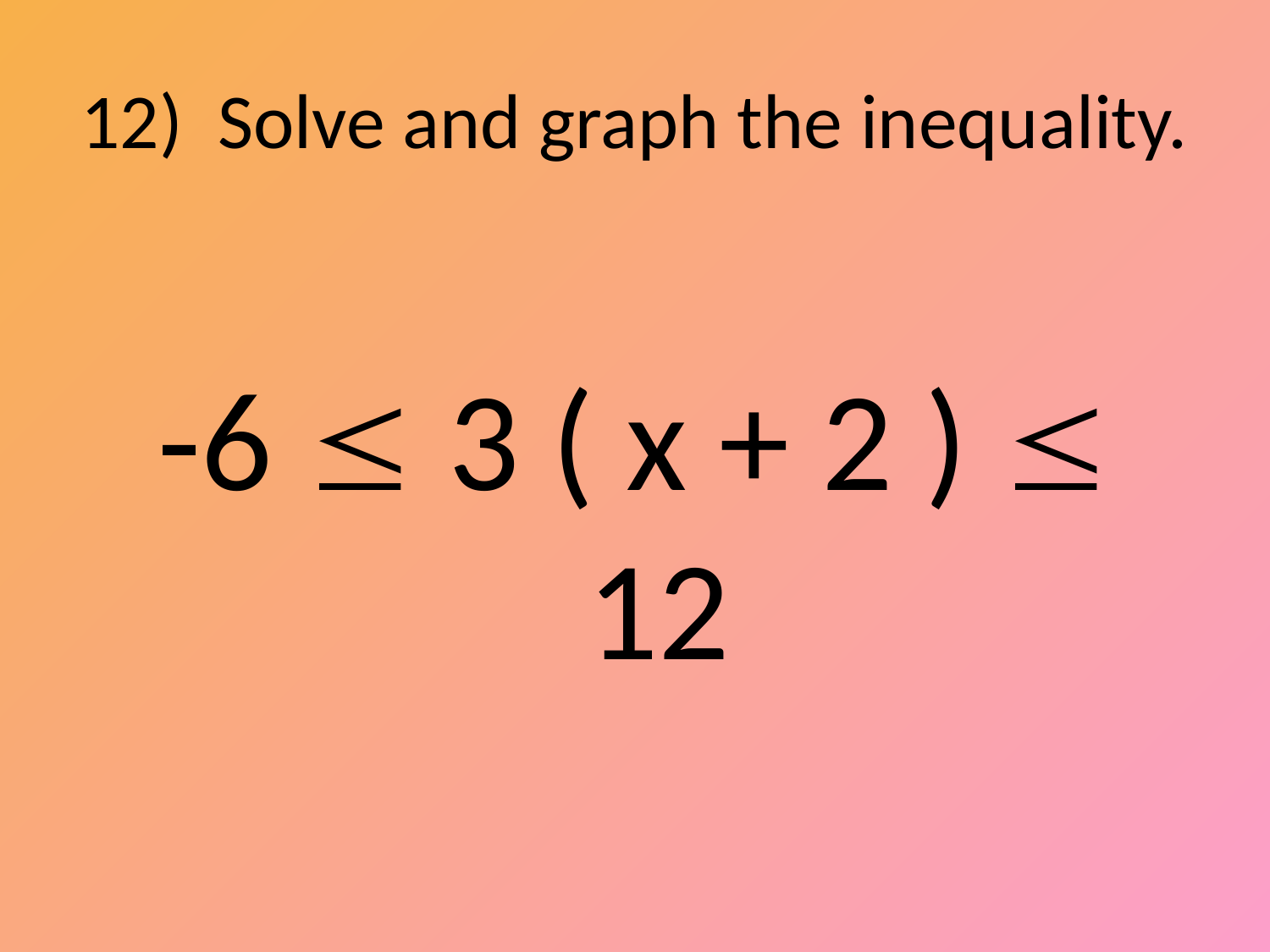

# 12)  Solve and graph the inequality.

-6 ≤ 3 ( x + 2 ) ≤ 12